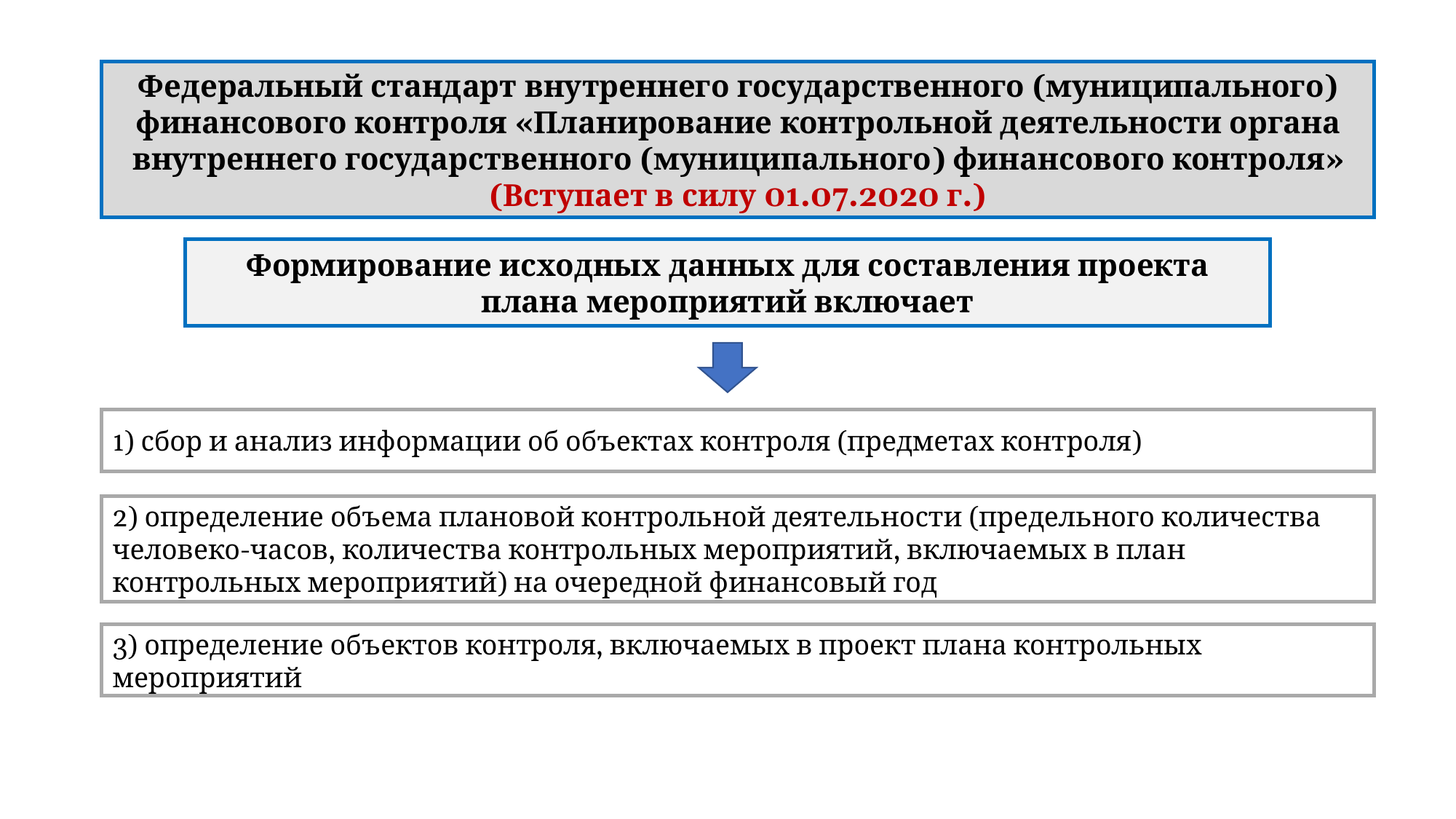

Федеральный стандарт внутреннего государственного (муниципального) финансового контроля «Планирование контрольной деятельности органа внутреннего государственного (муниципального) финансового контроля» (Вступает в силу 01.07.2020 г.)
Формирование исходных данных для составления проекта плана мероприятий включает

1) сбор и анализ информации об объектах контроля (предметах контроля)
2) определение объема плановой контрольной деятельности (предельного количества человеко-часов, количества контрольных мероприятий, включаемых в план контрольных мероприятий) на очередной финансовый год
3) определение объектов контроля, включаемых в проект плана контрольных мероприятий